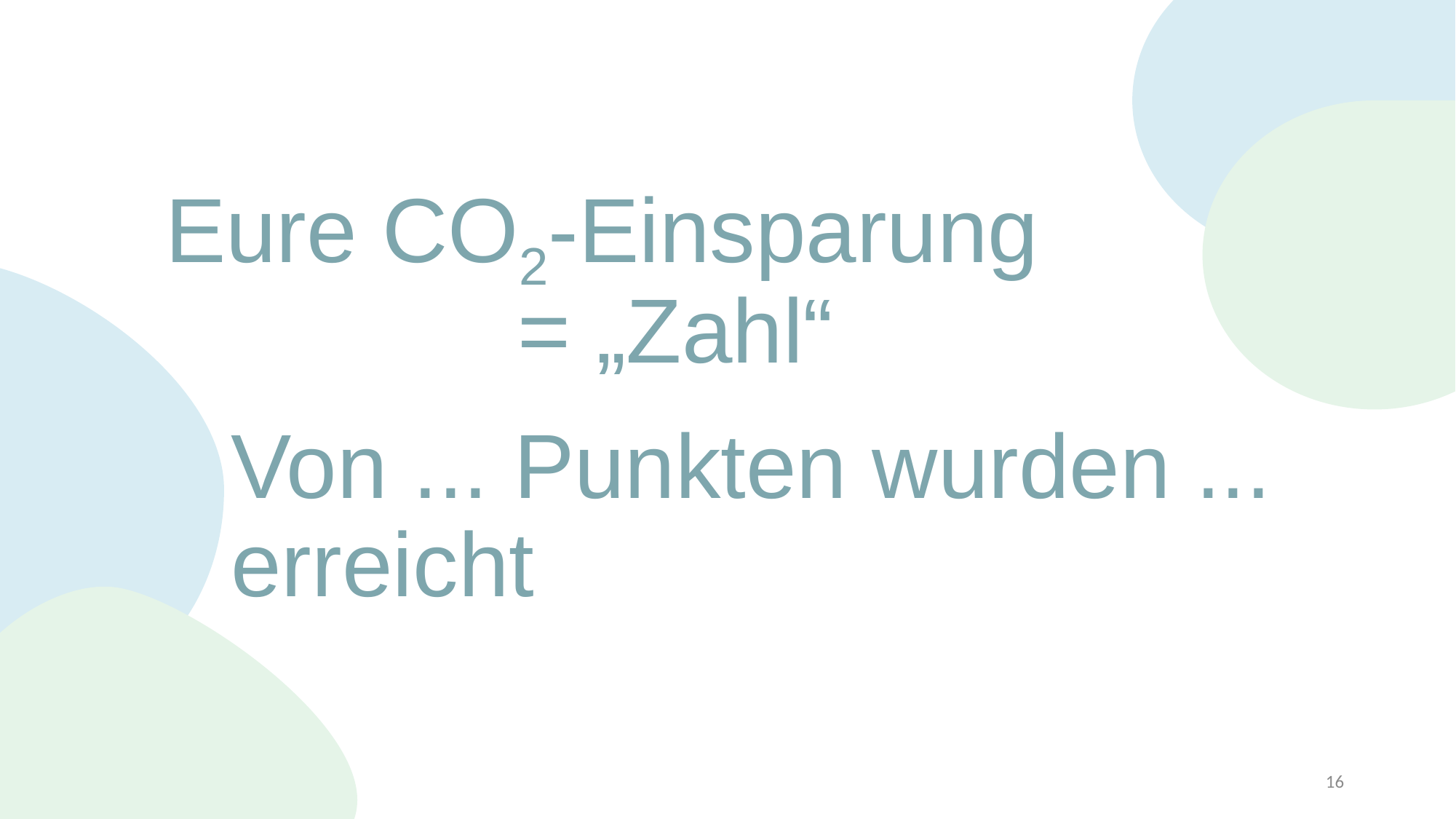

# Eure CO2-Einsparung = „Zahl“

Von ... Punkten wurden ... erreicht

16